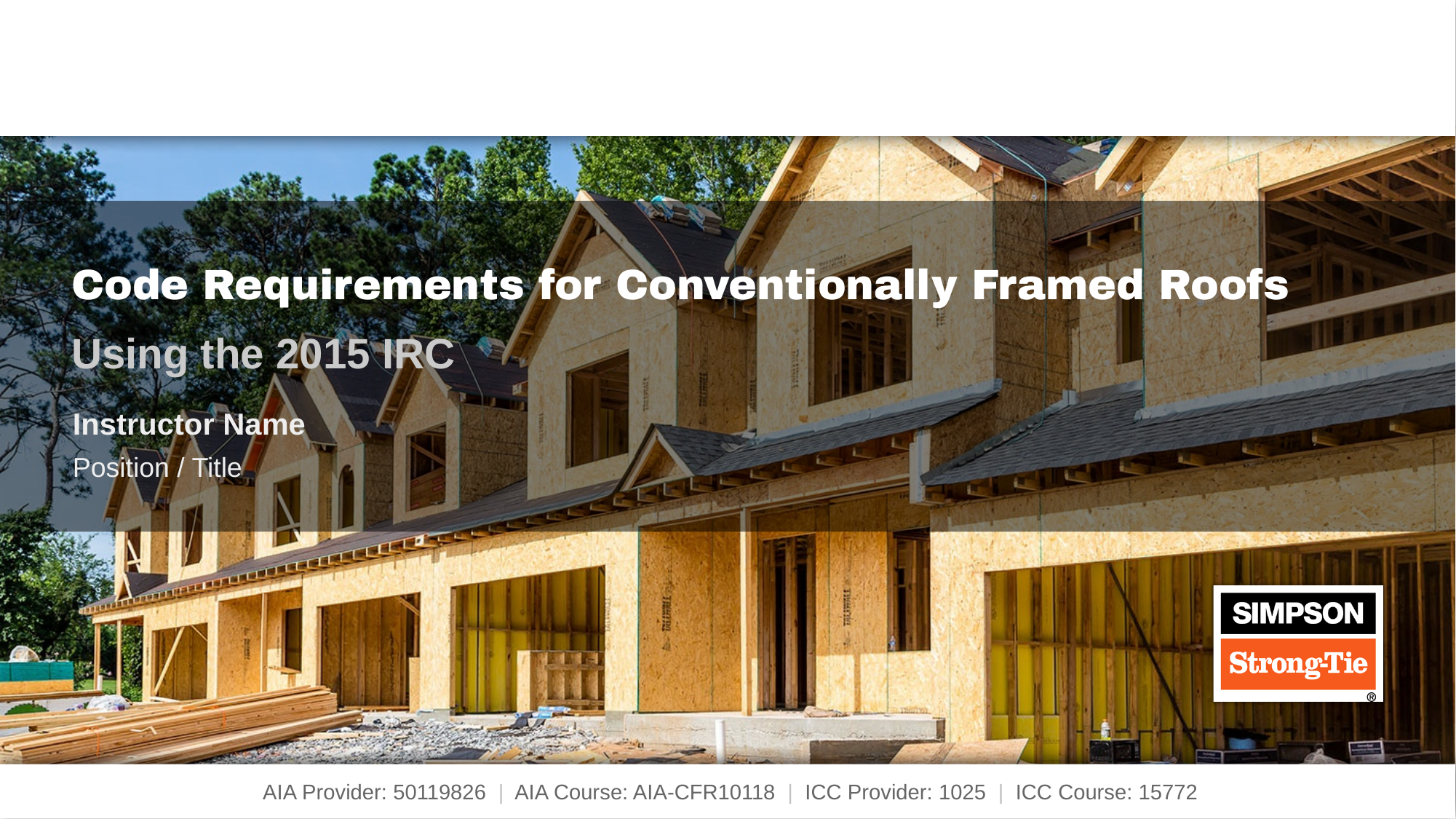

Instructor Name
Position / Title
AIA Provider: 50119826  |  AIA Course: AIA-CFR10118  |  ICC Provider: 1025  |  ICC Course: 15772